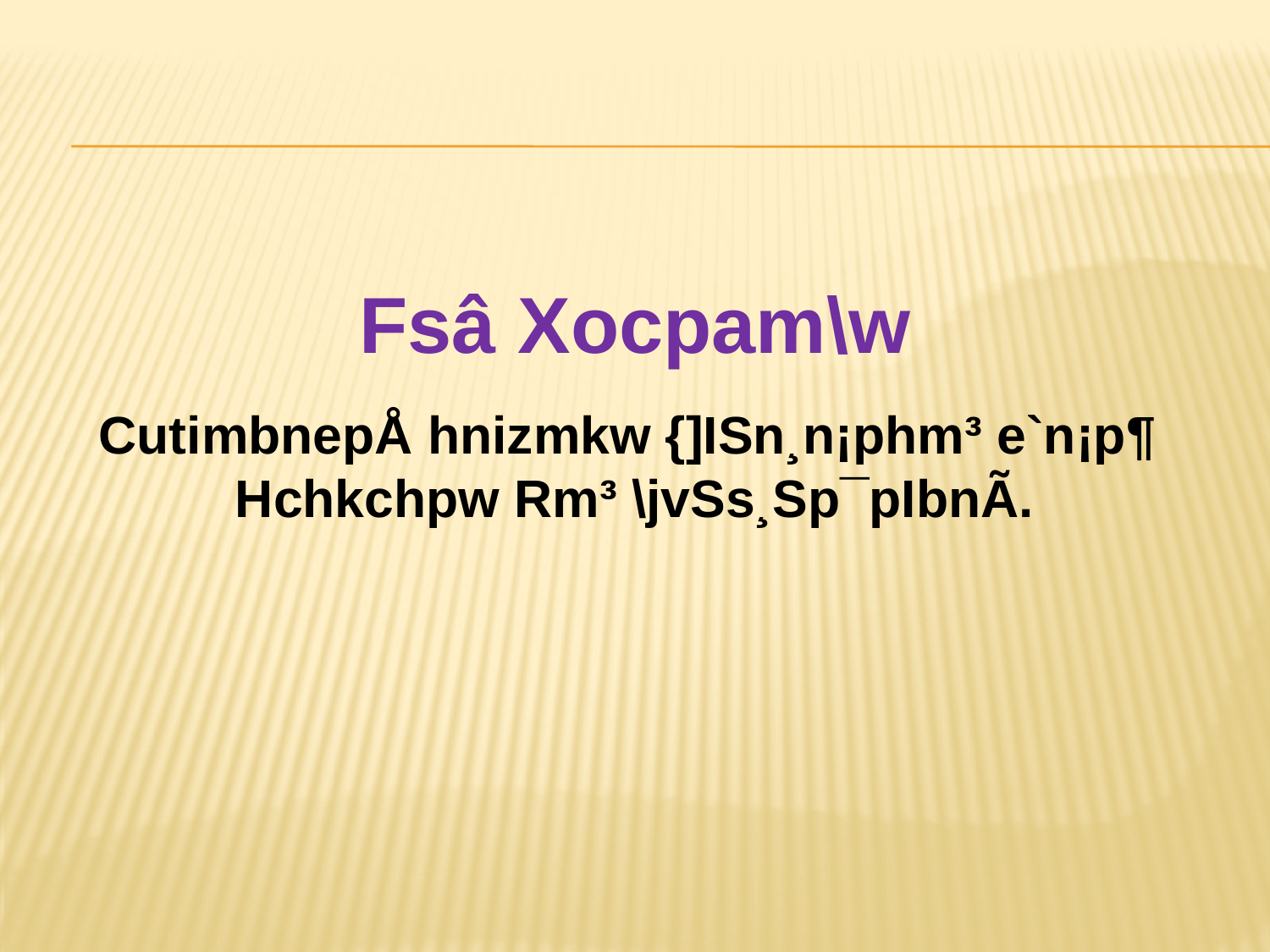

Fsâ Xocpam\w

CutimbnepÅ hnizmkw {]ISn¸n¡phm³ e`n¡p¶
Hchkchpw Rm³ \jvSs¸Sp¯pIbnÃ.